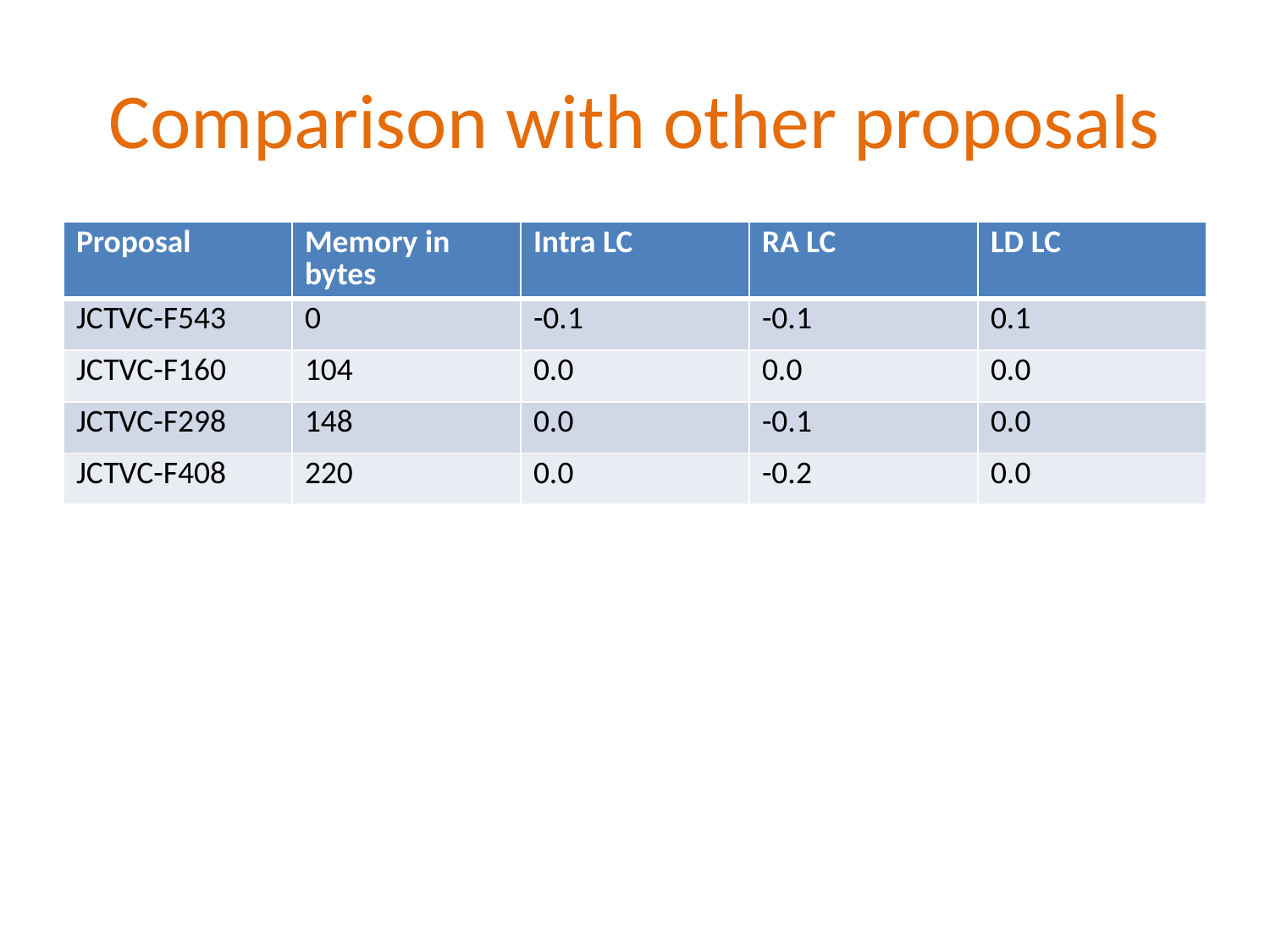

# Comparison with other proposals
| Proposal | Memory in bytes | Intra LC | RA LC | LD LC |
| --- | --- | --- | --- | --- |
| JCTVC-F543 | 0 | -0.1 | -0.1 | 0.1 |
| JCTVC-F160 | 104 | 0.0 | 0.0 | 0.0 |
| JCTVC-F298 | 148 | 0.0 | -0.1 | 0.0 |
| JCTVC-F408 | 220 | 0.0 | -0.2 | 0.0 |